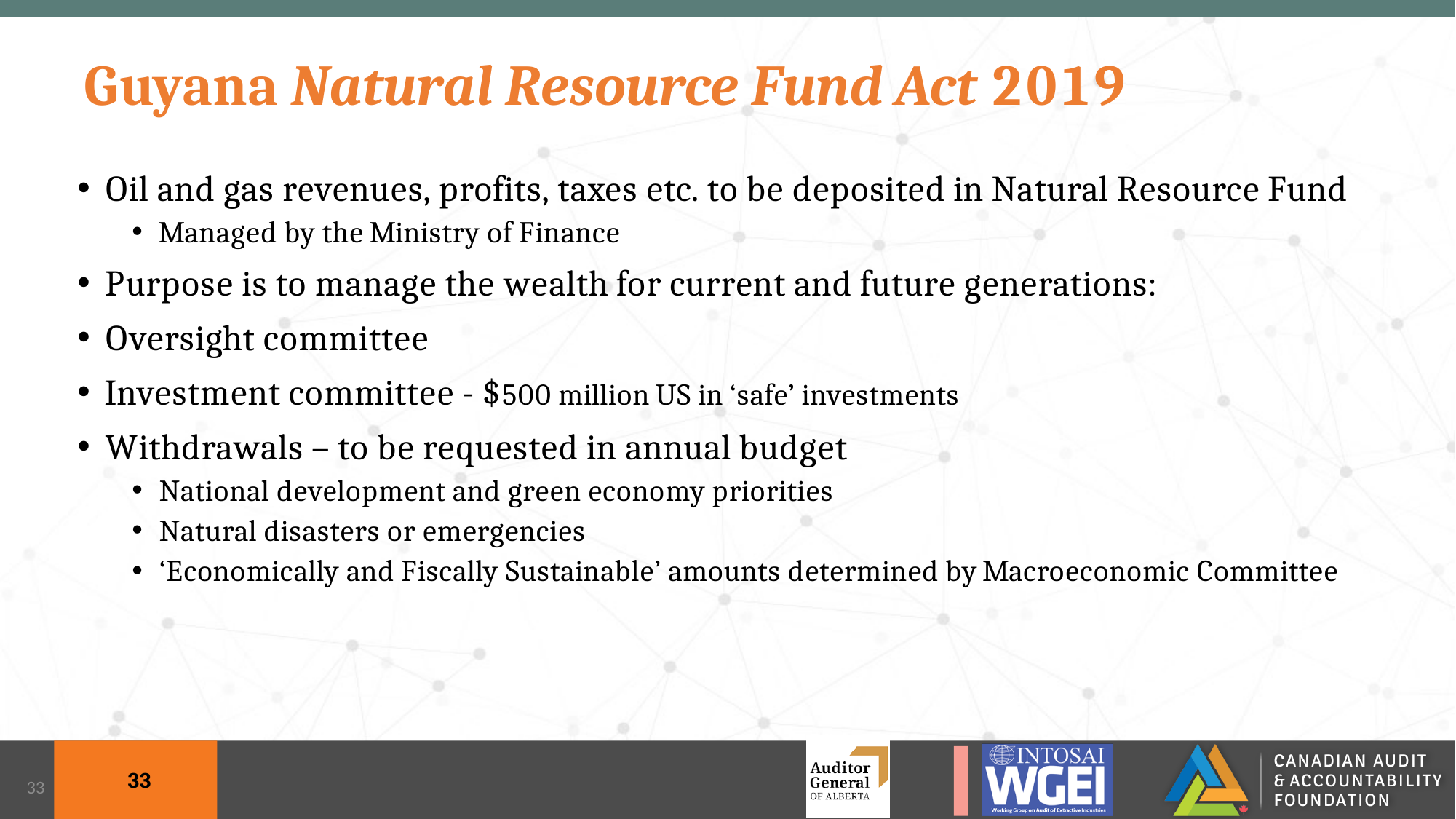

# Guyana Natural Resource Fund Act 2019
Oil and gas revenues, profits, taxes etc. to be deposited in Natural Resource Fund
Managed by the Ministry of Finance
Purpose is to manage the wealth for current and future generations:
Oversight committee
Investment committee - $500 million US in ‘safe’ investments
Withdrawals – to be requested in annual budget
National development and green economy priorities
Natural disasters or emergencies
‘Economically and Fiscally Sustainable’ amounts determined by Macroeconomic Committee
33